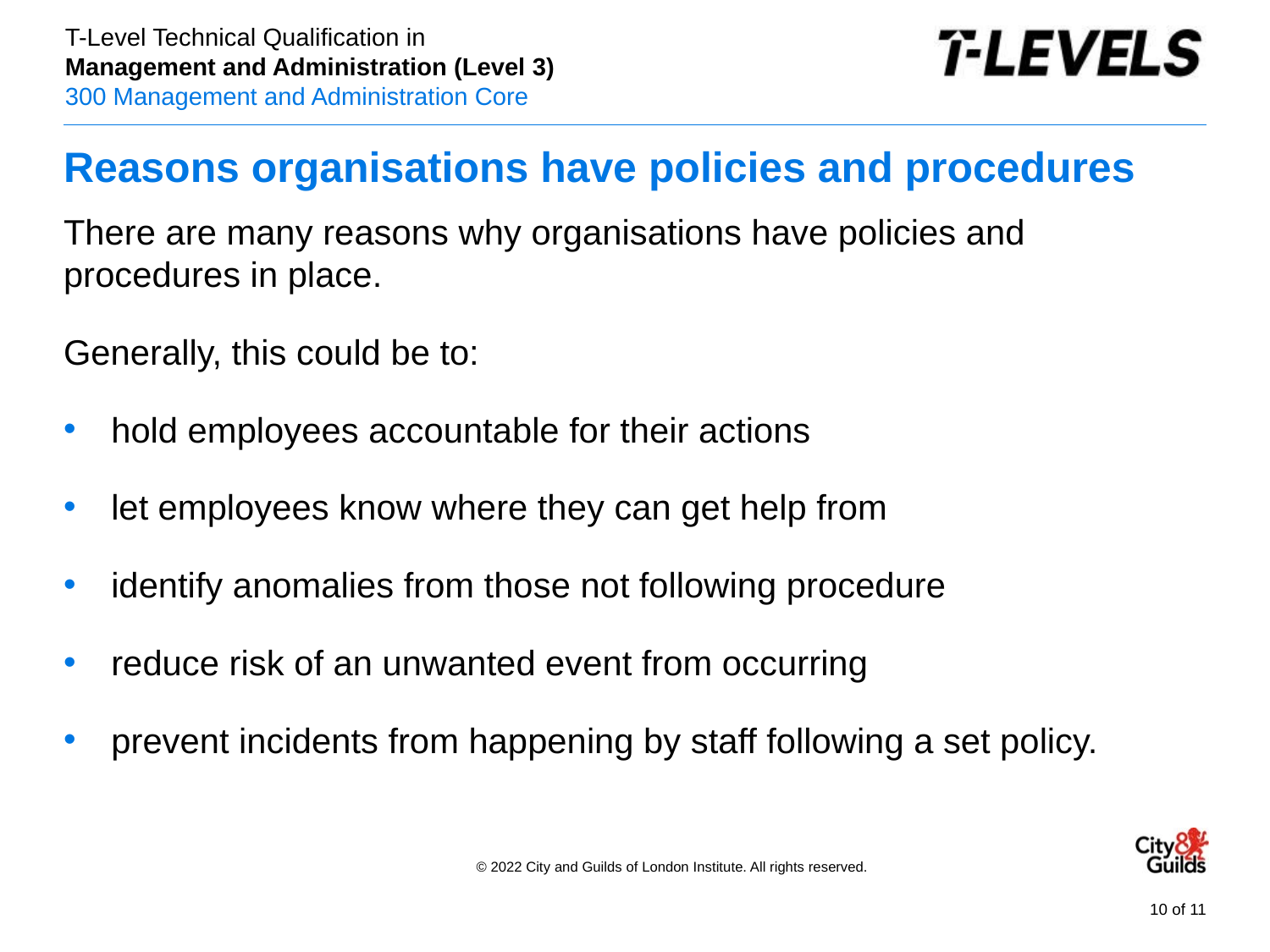

# Reasons organisations have policies and procedures
There are many reasons why organisations have policies and procedures in place.
Generally, this could be to:
hold employees accountable for their actions
let employees know where they can get help from
identify anomalies from those not following procedure
reduce risk of an unwanted event from occurring
prevent incidents from happening by staff following a set policy.